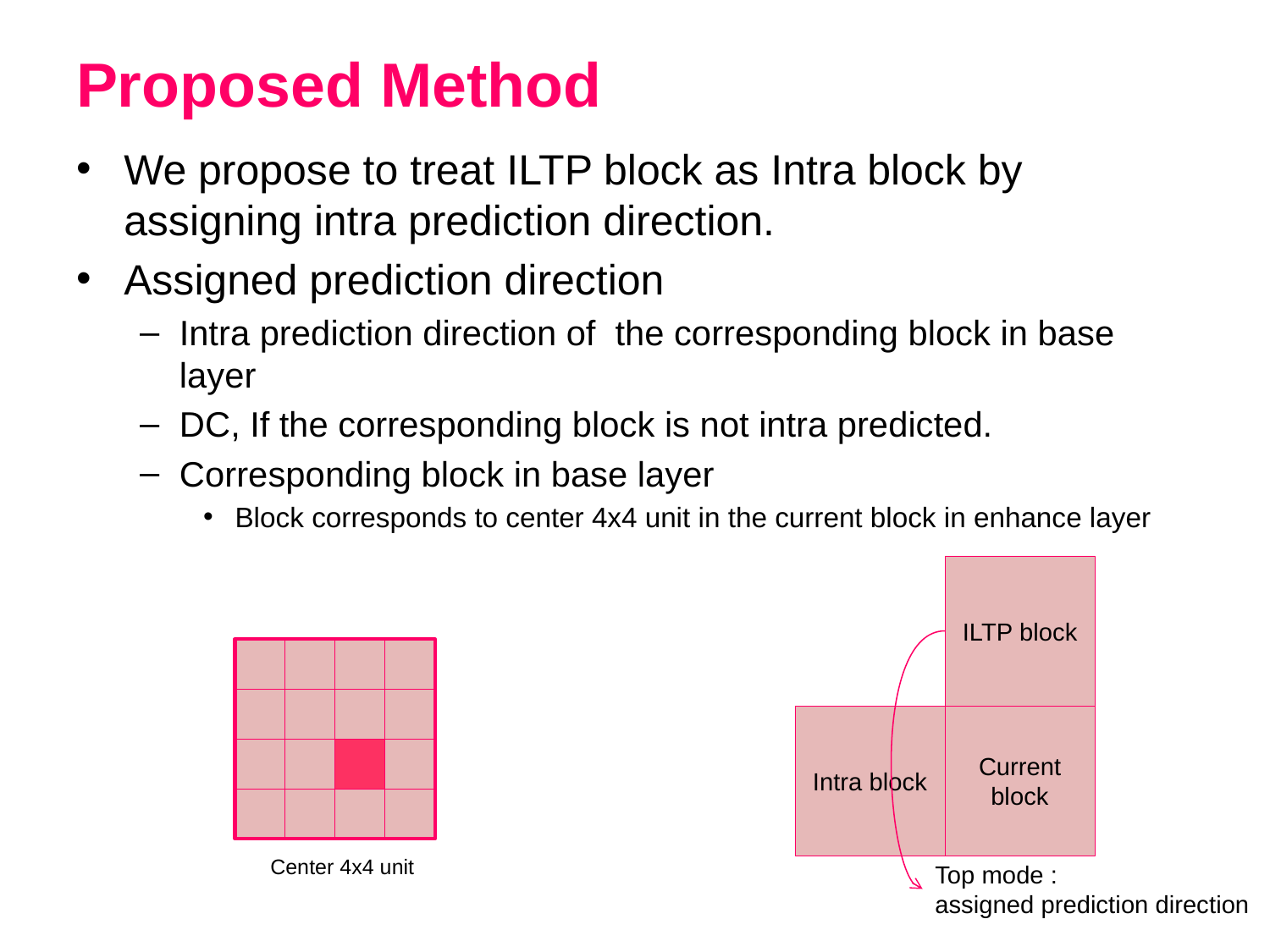

# Proposed Method

We propose to treat ILTP block as Intra block by assigning intra prediction direction.
Assigned prediction direction
Intra prediction direction of  the corresponding block in base layer
DC, If the corresponding block is not intra predicted.
Corresponding block in base layer
Block corresponds to center 4x4 unit in the current block in enhance layer

ILTP block
Intra block
Current block

Center 4x4 unit
Top mode :
assigned prediction direction